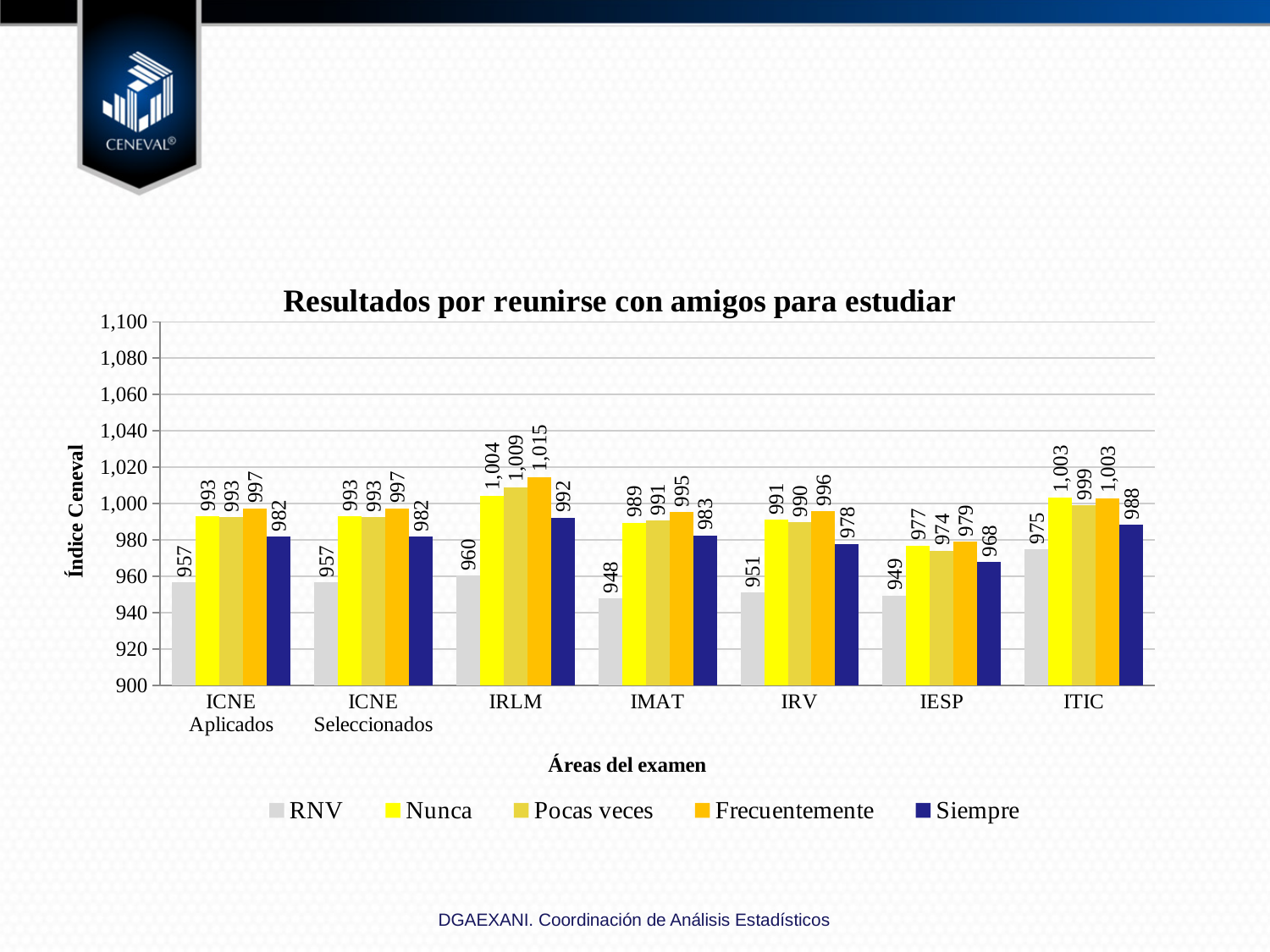

### Chart: Resultados por reunirse con amigos para estudiar

| Category | RNV | Nunca | Pocas veces | Frecuentemente | Siempre |
|---|---|---|---|---|---|
| ICNE Aplicados | 956.6997578692495 | 992.9769844997652 | 992.5170770741646 | 997.4810341492775 | 981.7979683972912 |
| ICNE Seleccionados | 956.6997578692495 | 992.9769844997652 | 992.5170770741646 | 997.4810341492775 | 981.7979683972912 |
| IRLM | 960.2663438256659 | 1004.4915453264443 | 1009.0088386134655 | 1014.5000107455244 | 992.3419864559806 |
| IMAT | 947.8813559322034 | 989.4034758102396 | 990.6578038046033 | 995.2051320624965 | 982.5 |
| IRV | 951.186440677968 | 991.0274776890559 | 989.8028589095404 | 995.7112462659302 | 977.9655756207676 |
| IESP | 949.406779661018 | 976.8377172381399 | 974.0914050849293 | 979.0288194966796 | 967.7793453724624 |
| ITIC | 974.7578692493946 | 1003.124706434946 | 999.0244789582819 | 1002.9599621757524 | 988.4029345372466 |
DGAEXANI. Coordinación de Análisis Estadísticos